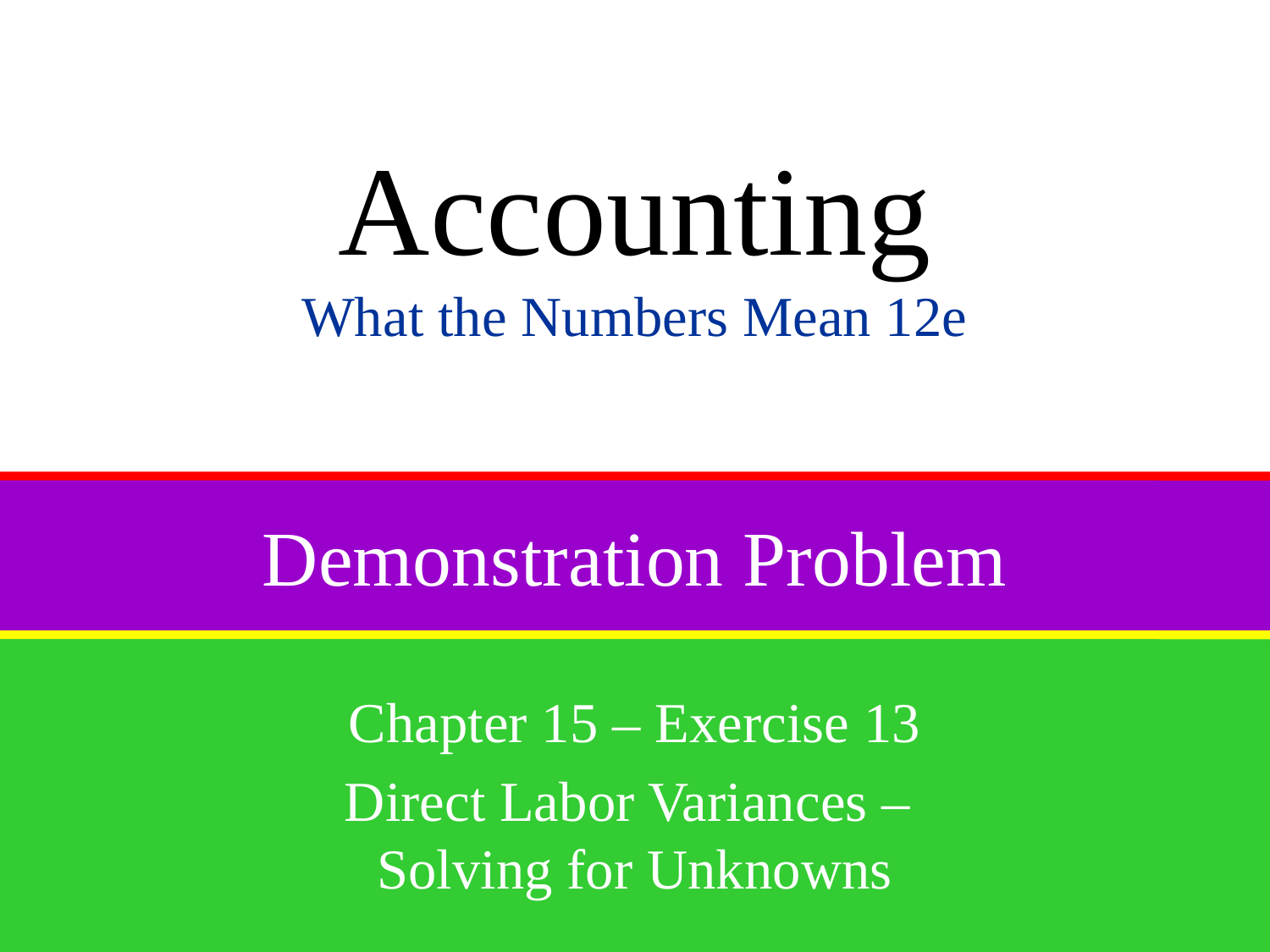

Accounting
What the Numbers Mean 12e
# Demonstration Problem

Chapter 15 – Exercise 13
Direct Labor Variances –
Solving for Unknowns